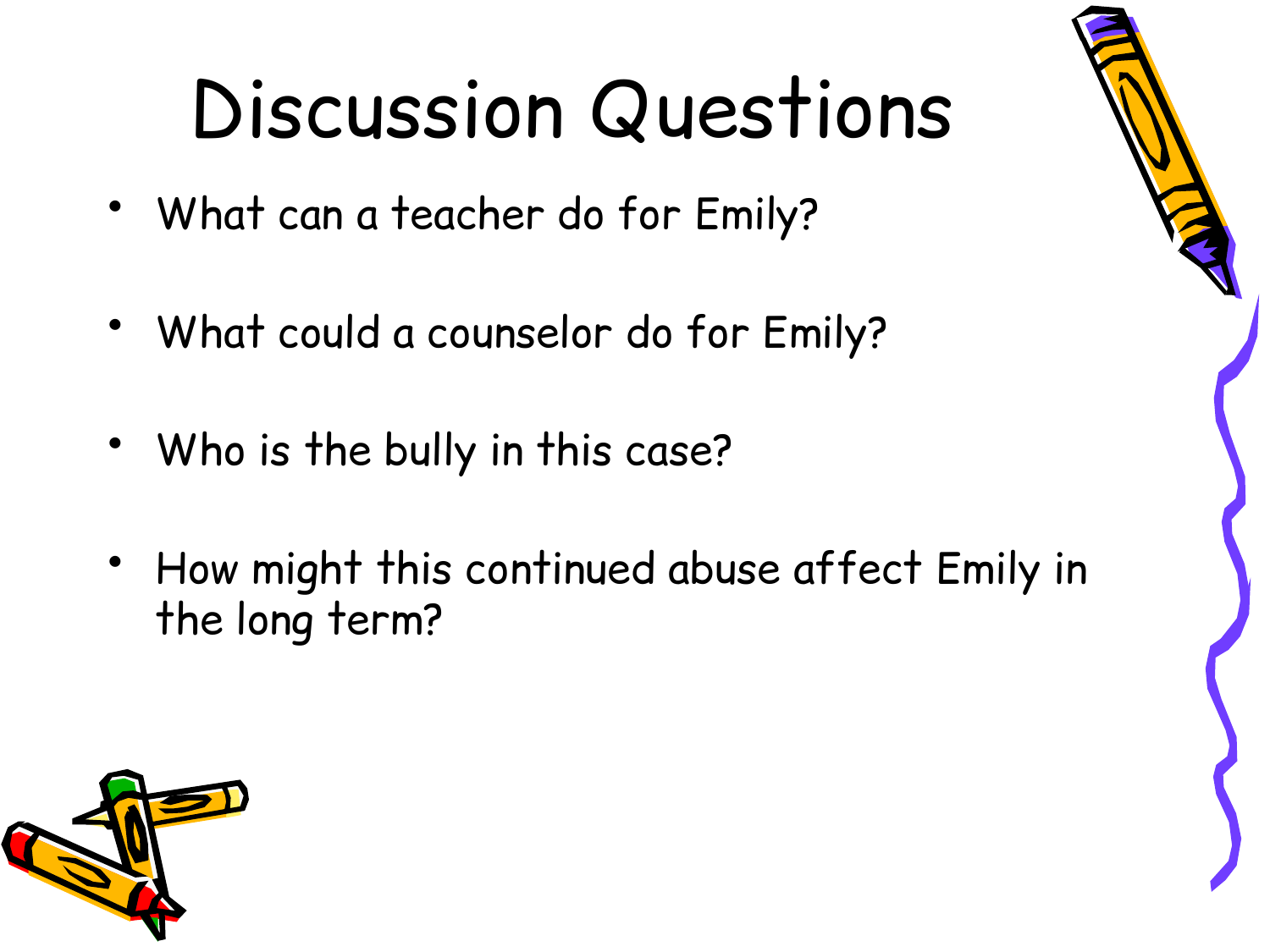

# Discussion Questions
What can a teacher do for Emily?

What could a counselor do for Emily?

Who is the bully in this case?

How might this continued abuse affect Emily in the long term?